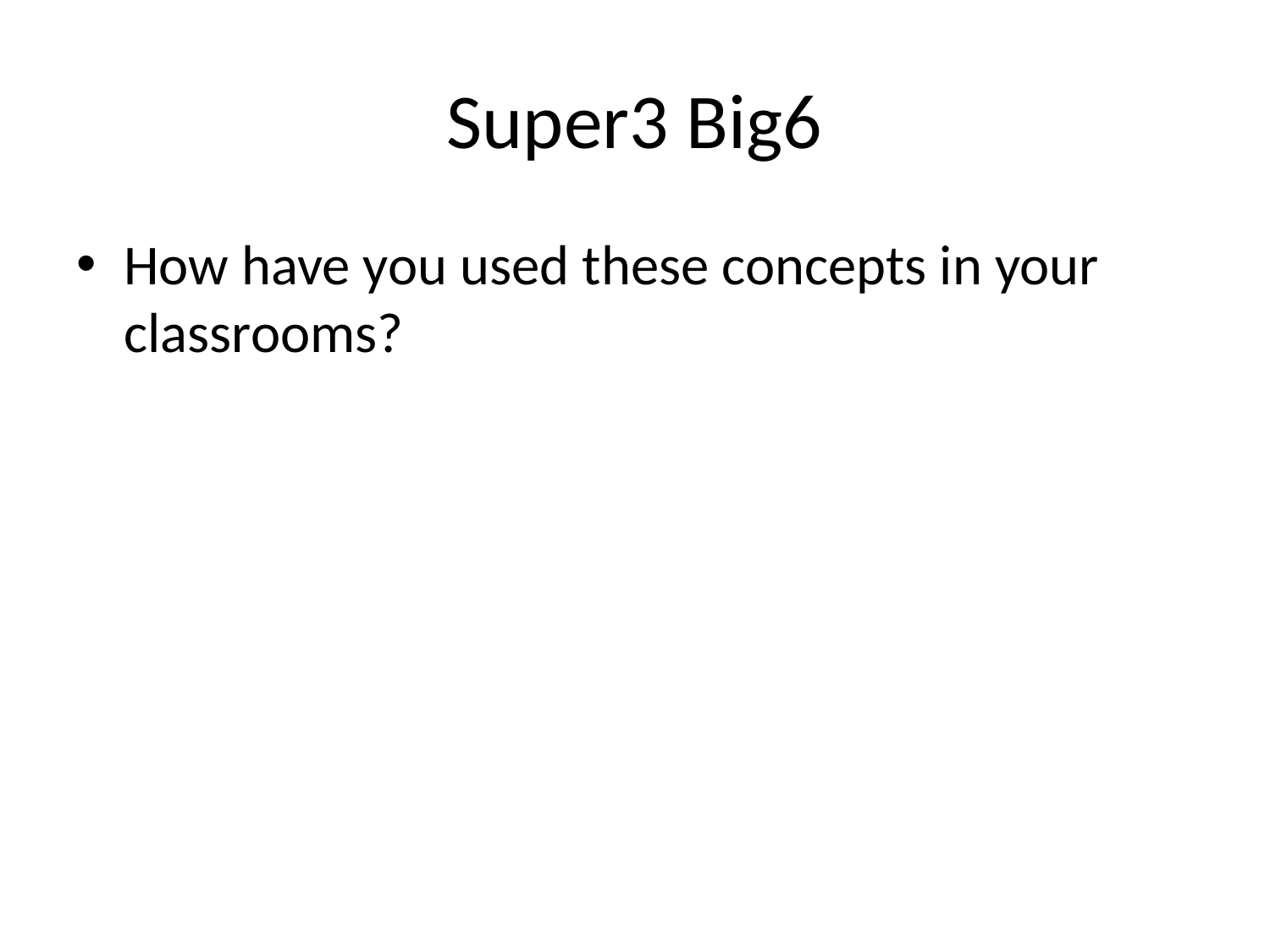

# Super3 Big6
How have you used these concepts in your classrooms?